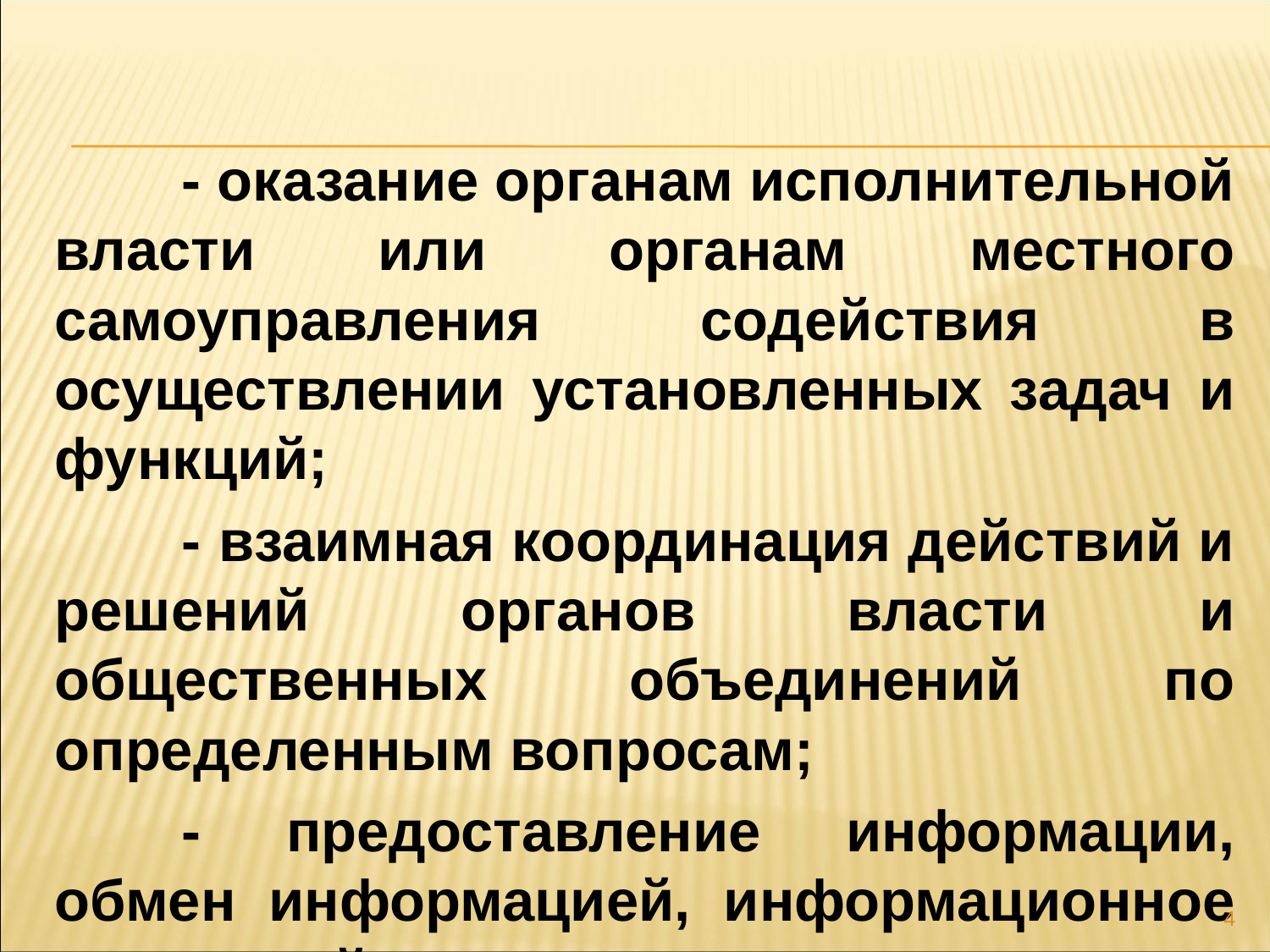

- оказание органам исполнительной власти или органам местного самоуправления содействия в осуществлении установленных задач и функций;
	- взаимная координация действий и решений органов власти и общественных объединений по определенным вопросам;
	- предоставление информации, обмен информацией, информационное взаимодействие.
4